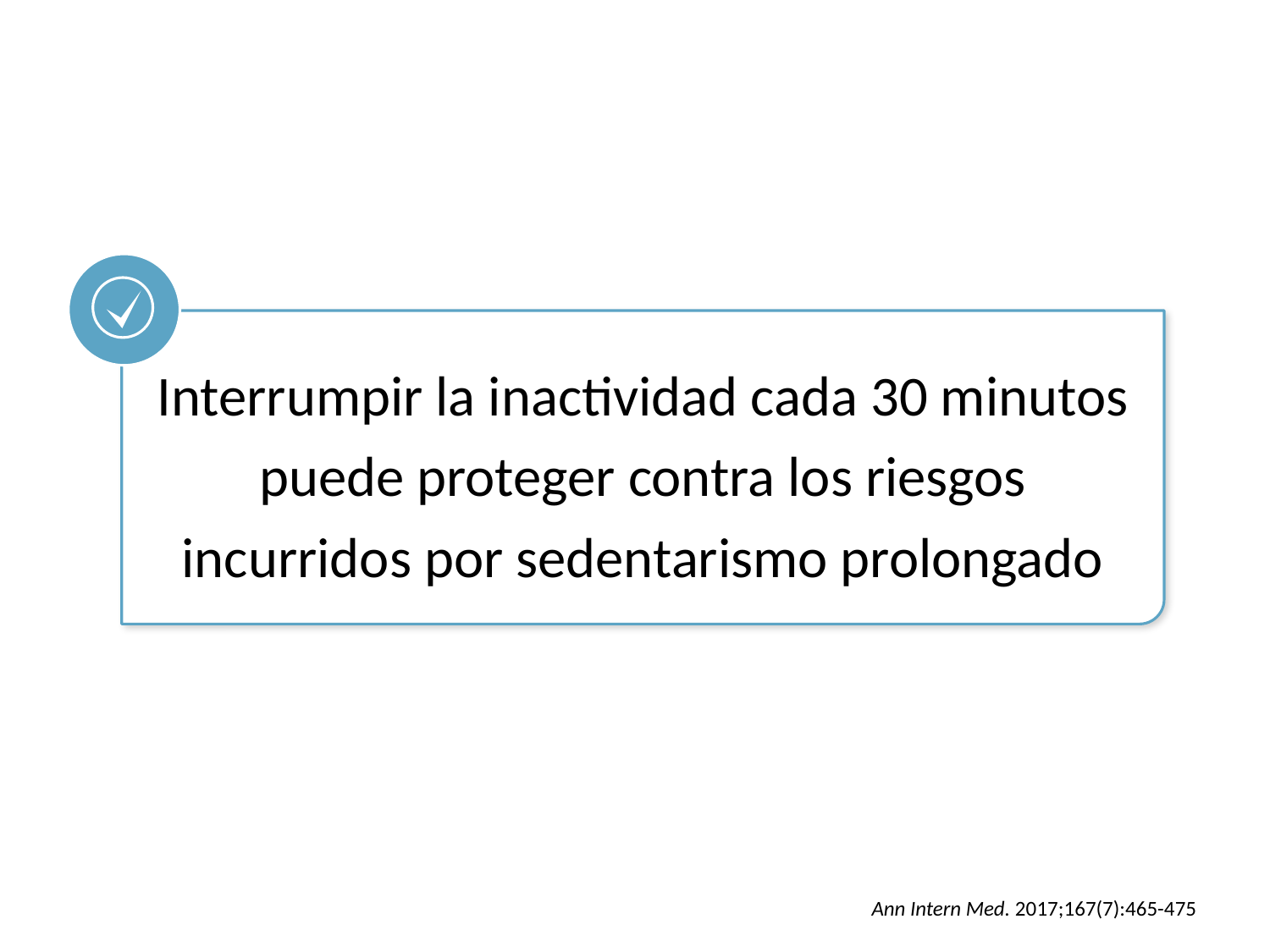

Interrumpir la inactividad cada 30 minutos puede proteger contra los riesgos incurridos por sedentarismo prolongado
Ann Intern Med. 2017;167(7):465-475